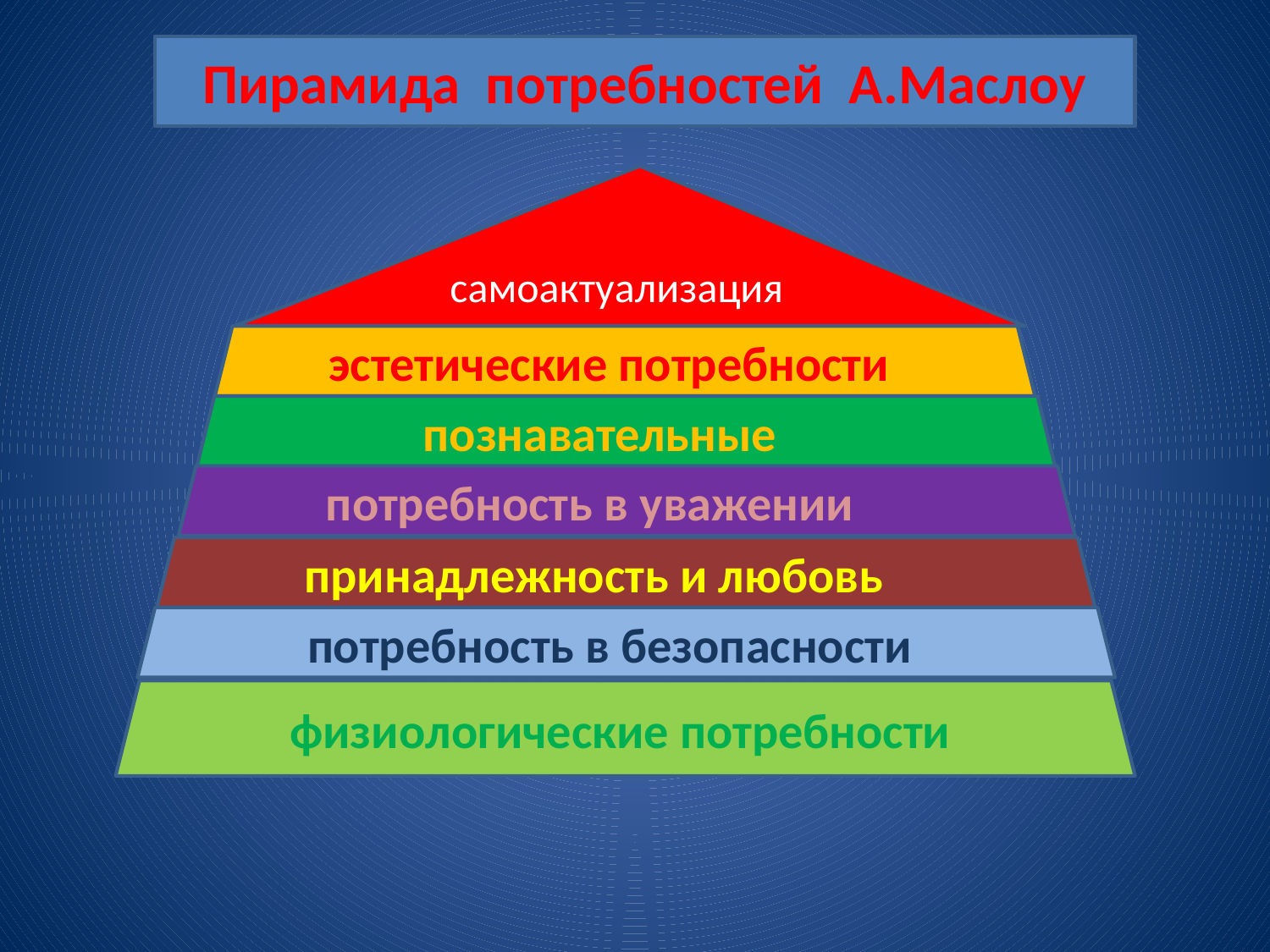

# Пирамида  потребностей  А.Маслоу
самоактуализация
        эстетические потребности
                  познавательные
           потребность в уважении
           принадлежность и любовь
             потребность в безопасности
             физиологические потребности